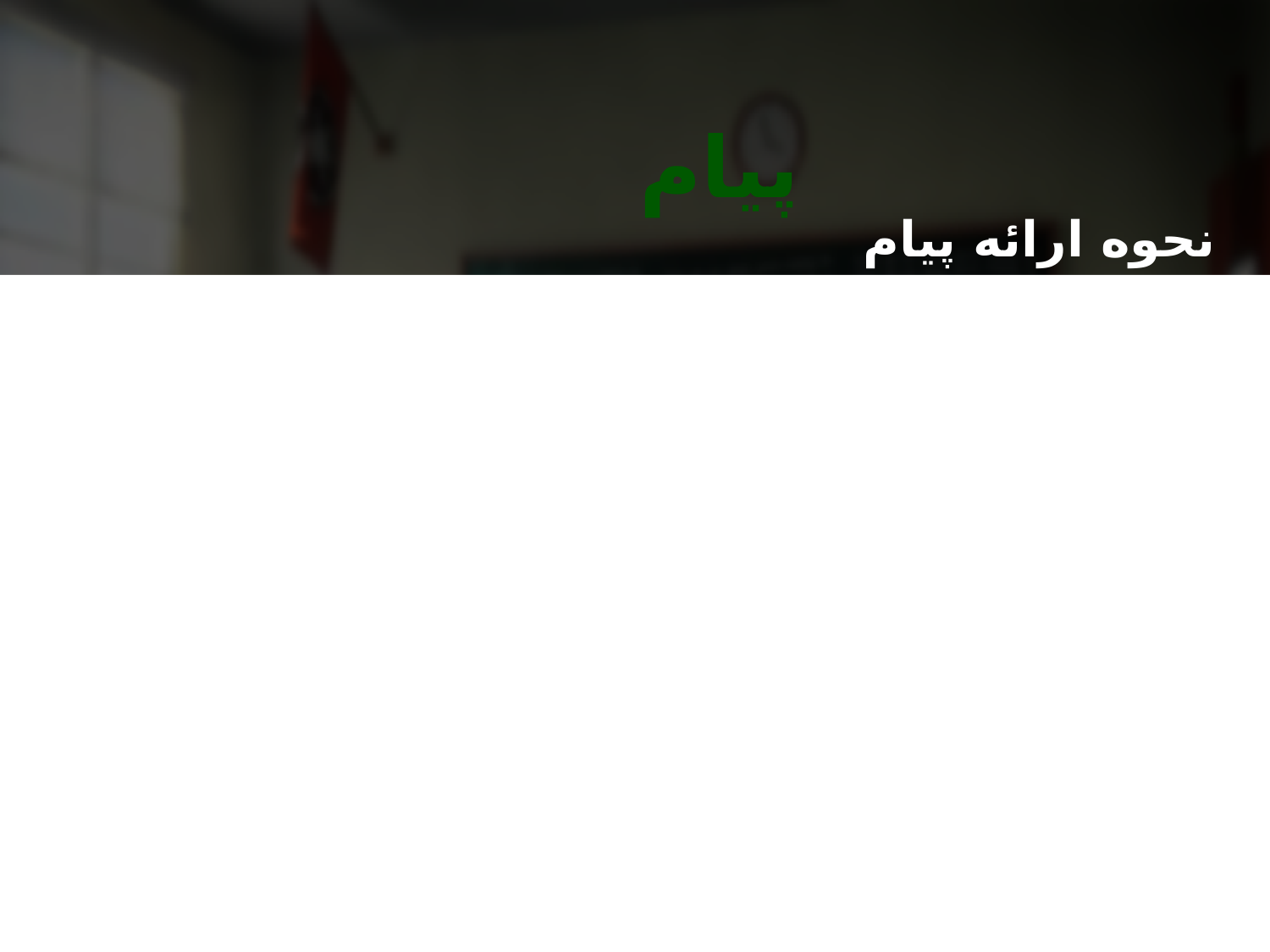

پیام
نحوه ارائه پیام
فرستنده ممکن است به روش های مختلف پیام خود را ارائه دهد. ترتیب و توالی پیام را تغییر داده و بر بخش هایی تاکید و یا بخش هایی را حذف کند
حامل وسیله ای است که با به کارگیری آن پیام به رمز در می آید و به گیرندگان پیام ارسال می شود
کانال ارتباط مسیری است که حامل از طریق آن پیام را منتقل می کند
در ارائه پیام بایستی به ویژگی های گیرنده پیام نیز توجه شود